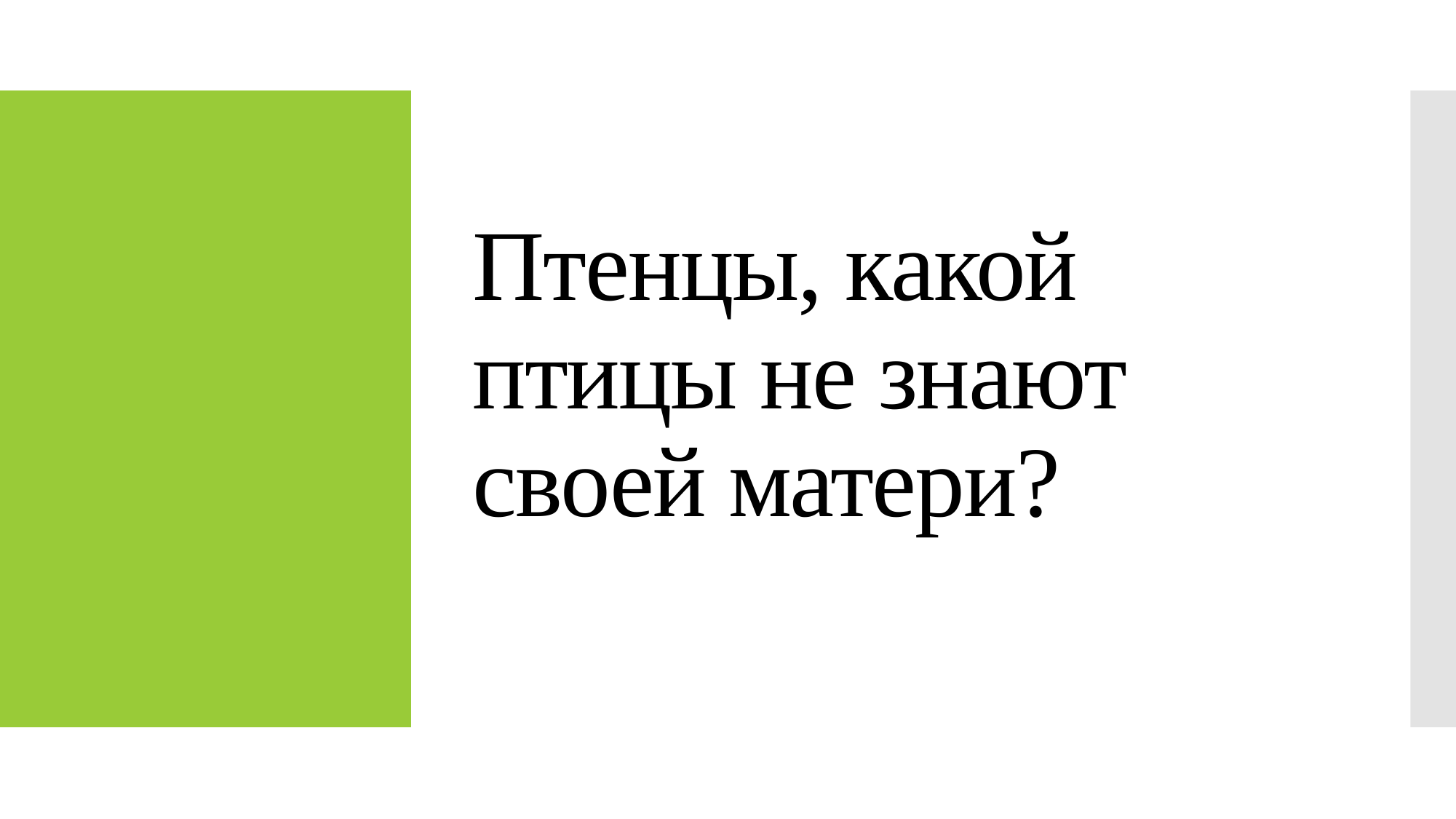

# Птенцы, какой птицы не знают своей матери?